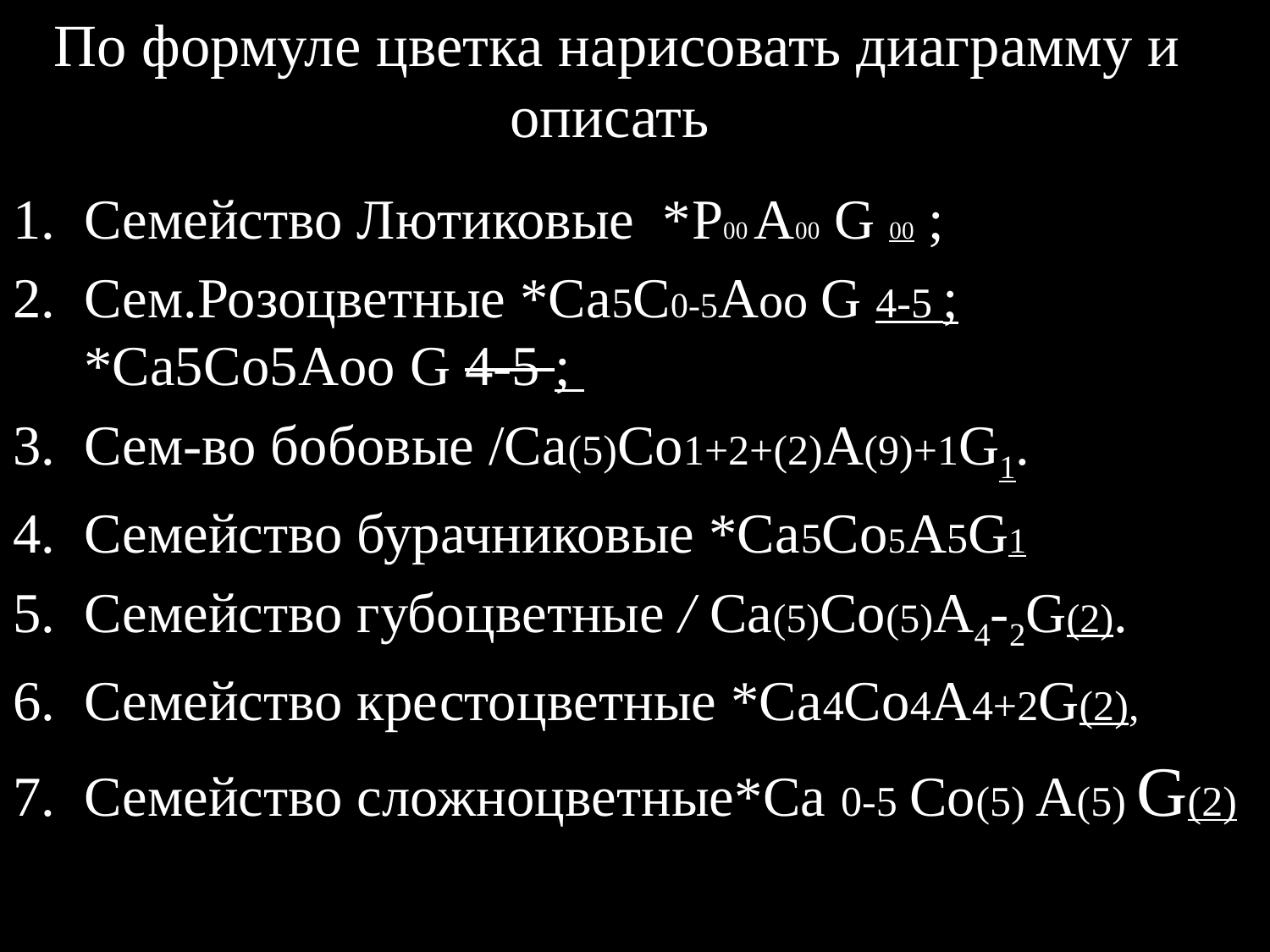

# По формуле цветка нарисовать диаграмму и описать
Семейство Лютиковые  *P00 A00 G 00 ;
Сем.Розоцветные *Са5C0-5Aоo G 4-5 ; *Са5Cо5Aоo G 4-5 ;
Сем-во бобовые /Са(5)Cо1+2+(2)A(9)+1G1.
Семейство бурачниковые *Са5Cо5A5G1
Семейство губоцветные / Са(5)Cо(5)A4-2G(2).
Семейство крестоцветные *Са4Со4A4+2G(2),
Семейство сложноцветные*Са 0-5 Со(5) А(5) G(2)